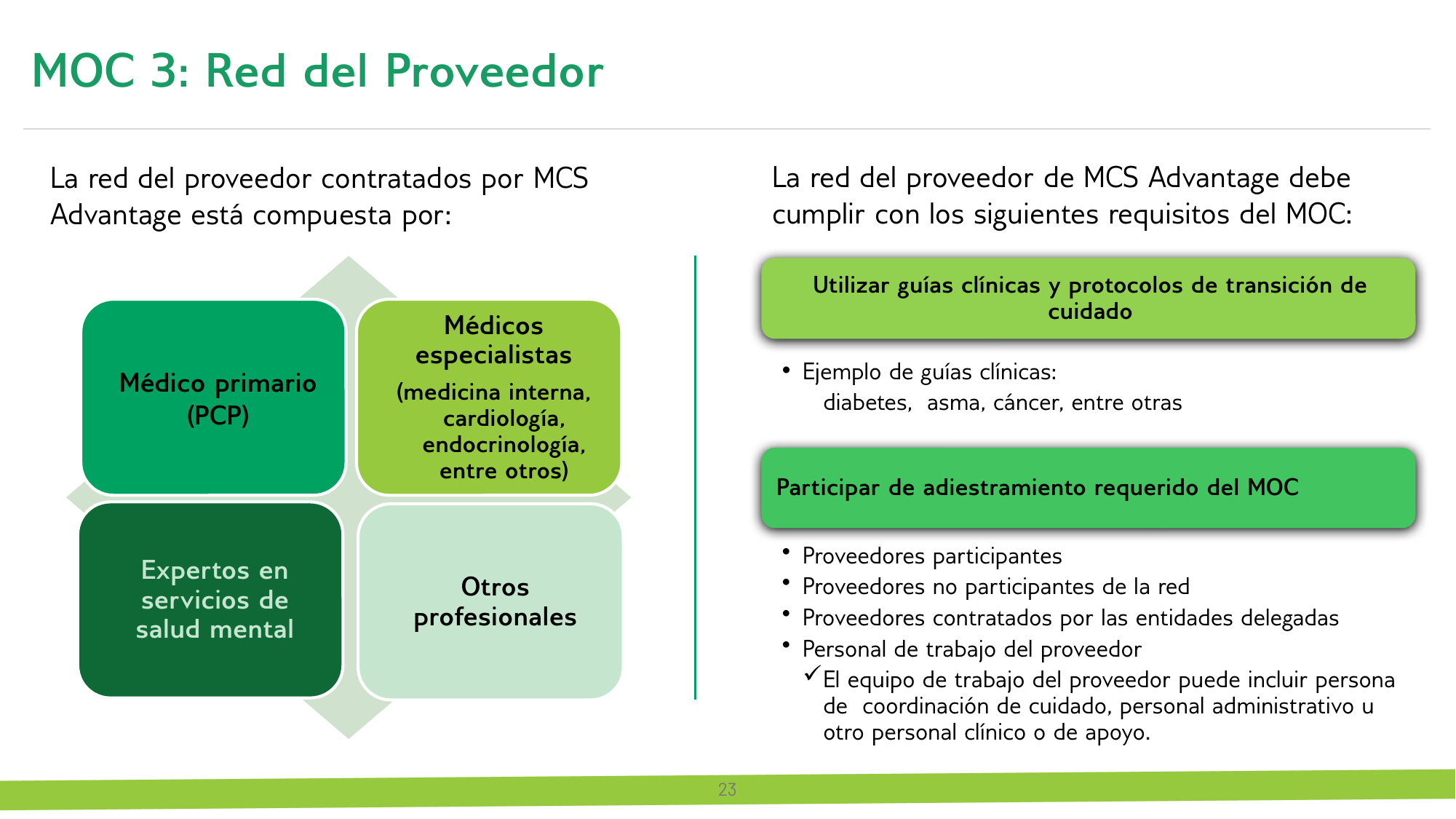

MOC 3: Red del Proveedor
La red del proveedor contratados por MCS Advantage está compuesta por:
La red del proveedor de MCS Advantage debe cumplir con los siguientes requisitos del MOC:
Médico primario (PCP)
Médicos especialistas
(medicina interna, cardiología, endocrinología, entre otros)
Expertos en servicios de salud mental
Otros profesionales
Utilizar guías clínicas y protocolos de transición de cuidado
Ejemplo de guías clínicas:
	diabetes,  asma, cáncer, entre otras
Participar de adiestramiento requerido del MOC
Proveedores participantes
Proveedores no participantes de la red
Proveedores contratados por las entidades delegadas
Personal de trabajo del proveedor
El equipo de trabajo del proveedor puede incluir persona de  coordinación de cuidado, personal administrativo u otro personal clínico o de apoyo.
23